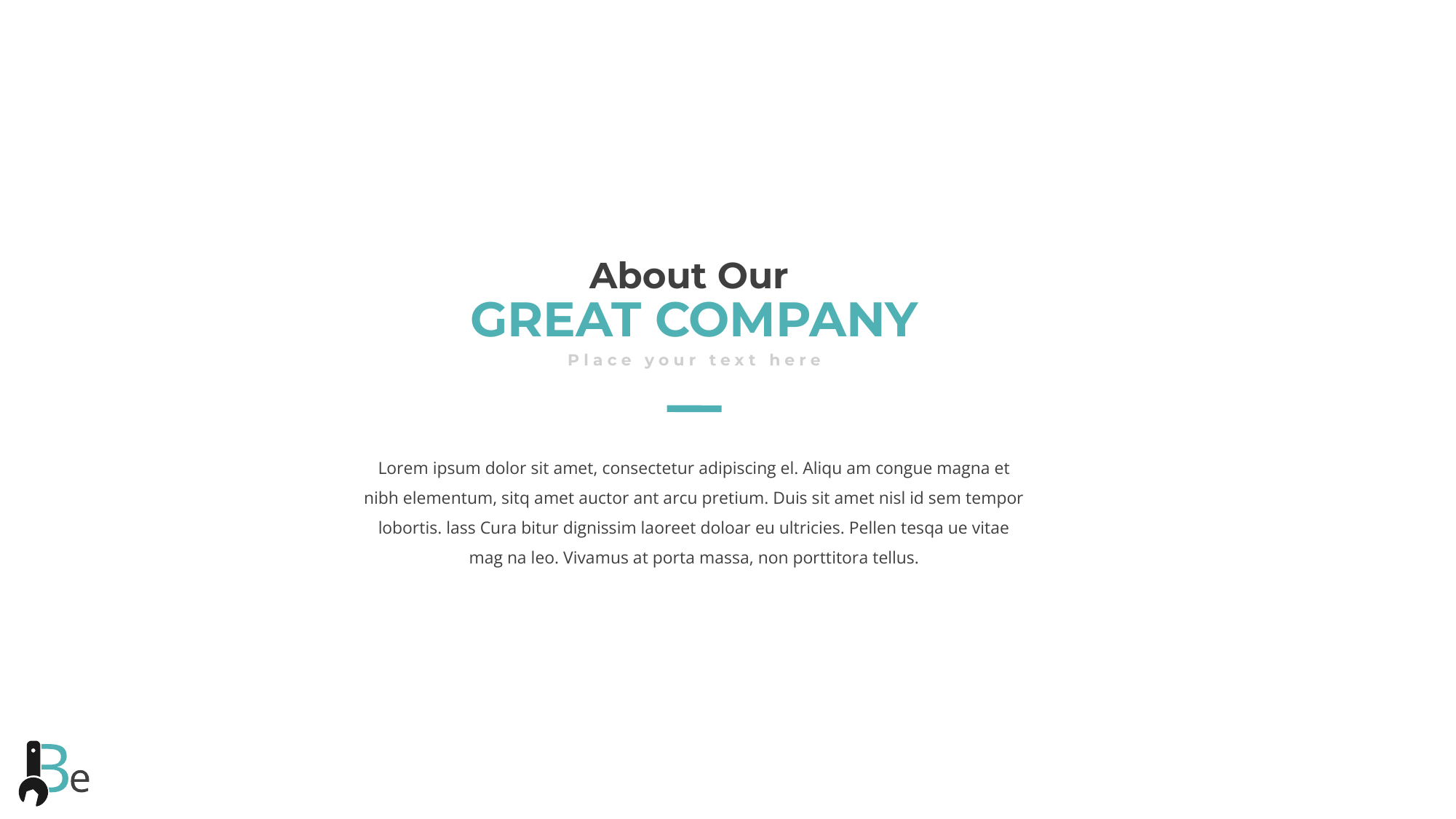

About Our
GREAT COMPANY
Place your text here
Lorem ipsum dolor sit amet, consectetur adipiscing el. Aliqu am congue magna et nibh elementum, sitq amet auctor ant arcu pretium. Duis sit amet nisl id sem tempor lobortis. lass Cura bitur dignissim laoreet doloar eu ultricies. Pellen tesqa ue vitae mag na leo. Vivamus at porta massa, non porttitora tellus.